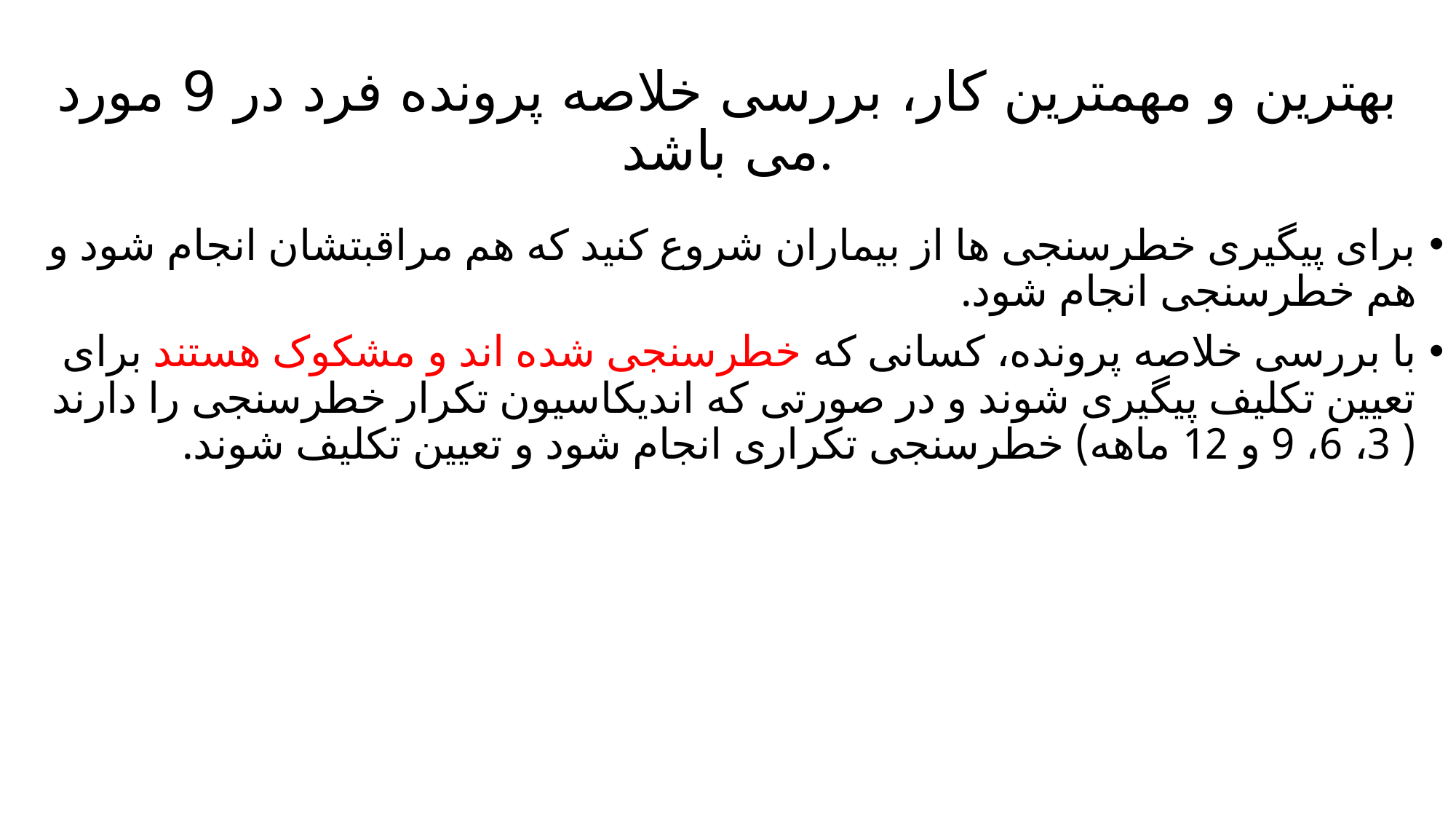

# بهترین و مهمترین کار، بررسی خلاصه پرونده فرد در 9 مورد می باشد.
برای پیگیری خطرسنجی ها از بیماران شروع کنید که هم مراقبتشان انجام شود و هم خطرسنجی انجام شود.
با بررسی خلاصه پرونده، کسانی که خطرسنجی شده اند و مشکوک هستند برای تعیین تکلیف پیگیری شوند و در صورتی که اندیکاسیون تکرار خطرسنجی را دارند ( 3، 6، 9 و 12 ماهه) خطرسنجی تکراری انجام شود و تعیین تکلیف شوند.